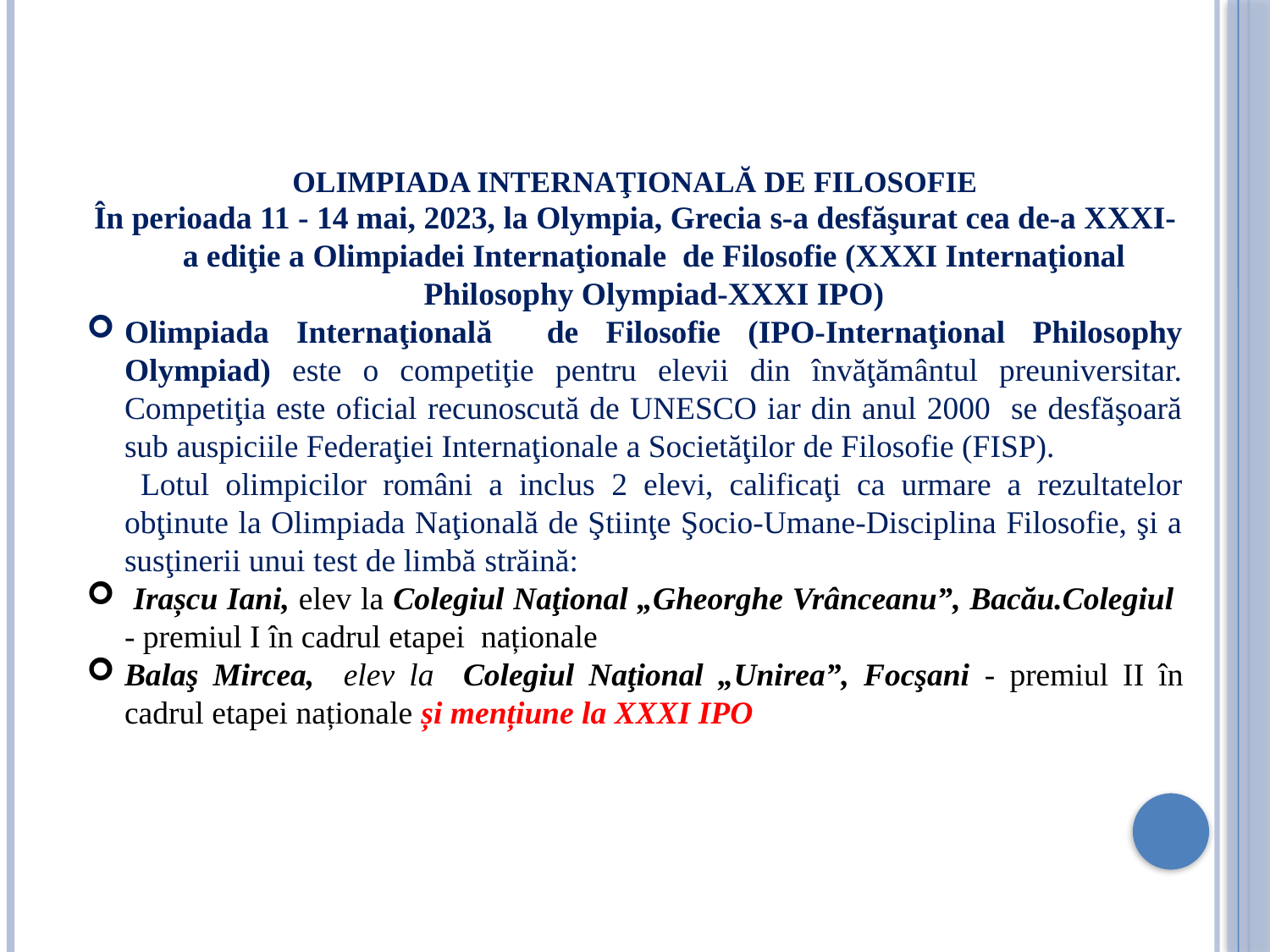

OLIMPIADA INTERNAŢIONALĂ DE FILOSOFIE
În perioada 11 - 14 mai, 2023, la Olympia, Grecia s-a desfăşurat cea de-a XXXI-a ediţie a Olimpiadei Internaţionale  de Filosofie (XXXI Internaţional Philosophy Olympiad-XXXI IPO)
Olimpiada Internaţională  de Filosofie (IPO-Internaţional Philosophy Olympiad) este o competiţie pentru elevii din învăţământul preuniversitar. Competiţia este oficial recunoscută de UNESCO iar din anul 2000  se desfăşoară sub auspiciile Federaţiei Internaţionale a Societăţilor de Filosofie (FISP).
	 Lotul olimpicilor români a inclus 2 elevi, calificaţi ca urmare a rezultatelor obţinute la Olimpiada Naţională de Ştiinţe Şocio-Umane-Disciplina Filosofie, şi a susţinerii unui test de limbă străină:
 Irașcu Iani, elev la Colegiul Naţional „Gheorghe Vrânceanu”, Bacău.Colegiul  - premiul I în cadrul etapei  naționale
Balaş Mircea,  elev la  Colegiul Naţional „Unirea”, Focşani - premiul II în cadrul etapei naționale și mențiune la XXXI IPO

29